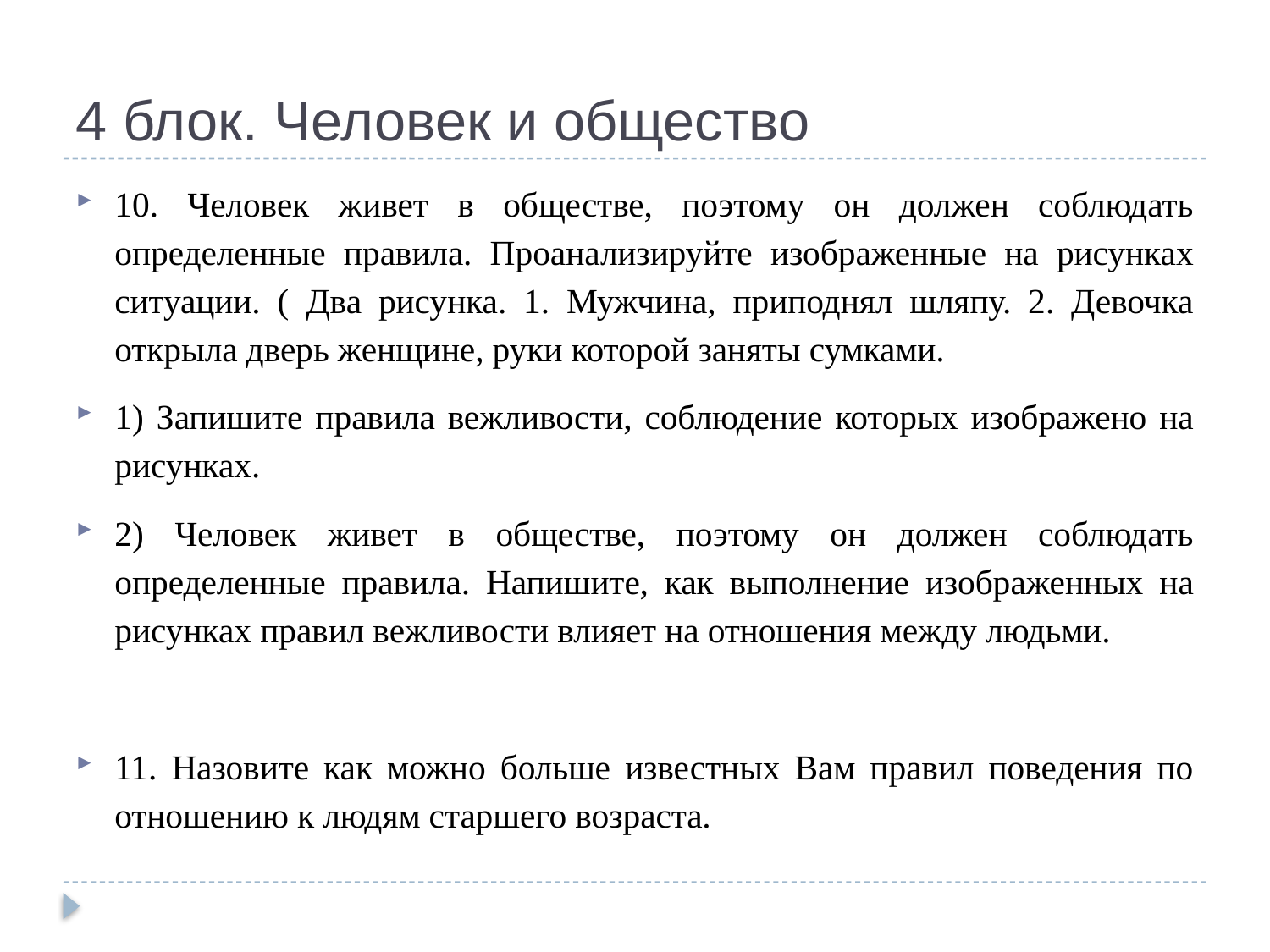

# 4 блок. Человек и общество
10. Человек живет в обществе, поэтому он должен соблюдать определенные правила. Проанализируйте изображенные на рисунках ситуации. ( Два рисунка. 1. Мужчина, приподнял шляпу. 2. Девочка открыла дверь женщине, руки которой заняты сумками.
1) Запишите правила вежливости, соблюдение которых изображено на рисунках.
2) Человек живет в обществе, поэтому он должен соблюдать определенные правила. Напишите, как выполнение изображенных на рисунках правил вежливости влияет на отношения между людьми.

11. Назовите как можно больше известных Вам правил поведения по отношению к людям старшего возраста.